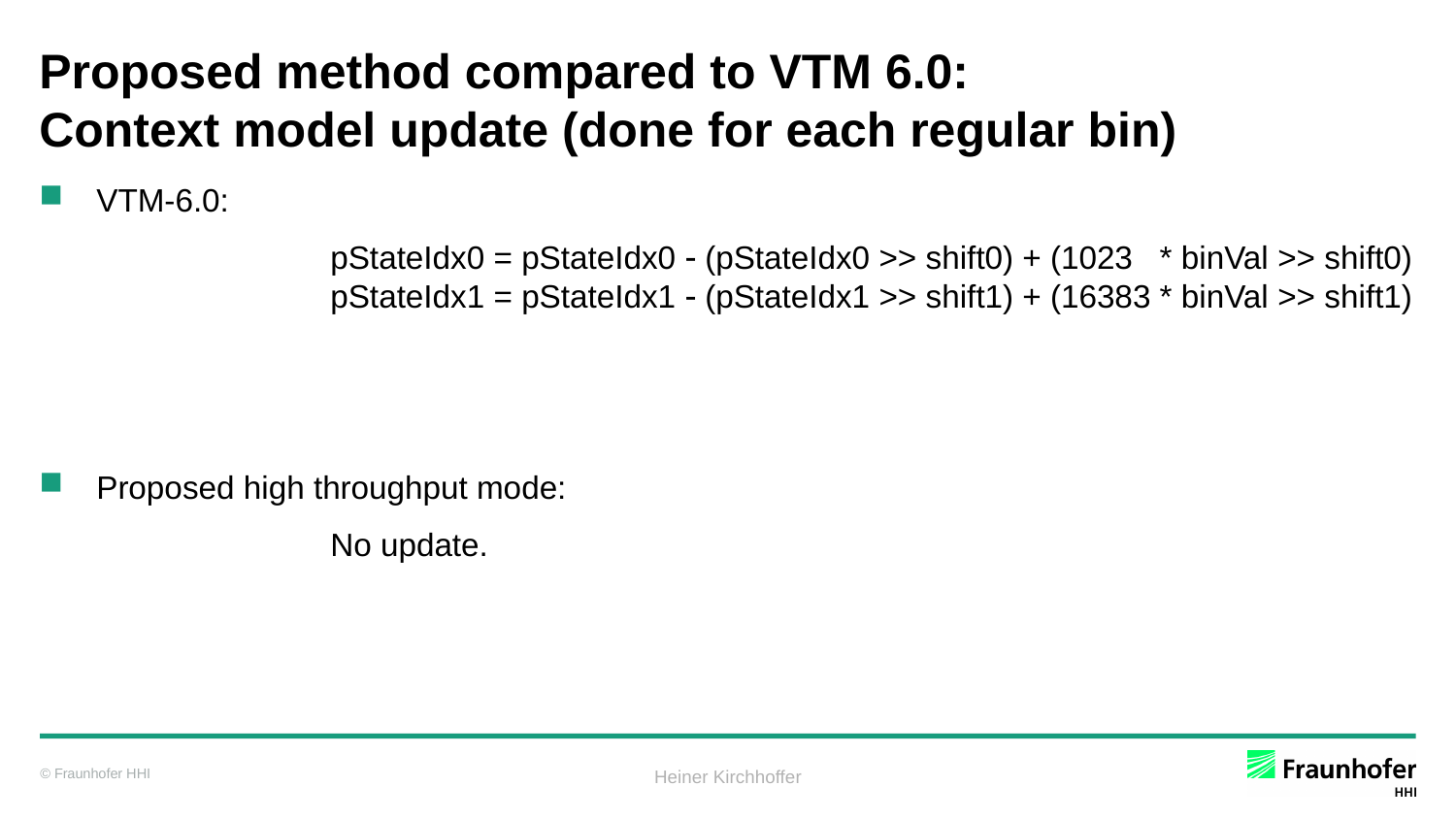

# Proposed method compared to VTM 6.0: Context model update (done for each regular bin)
VTM-6.0:
		pStateIdx0 = pStateIdx0 − (pStateIdx0 >> shift0) + (1023   * binVal >> shift0)
		pStateIdx1 = pStateIdx1 − (pStateIdx1 >> shift1) + (16383 * binVal >> shift1)

Proposed high throughput mode:
		No update.

Heiner Kirchhoffer